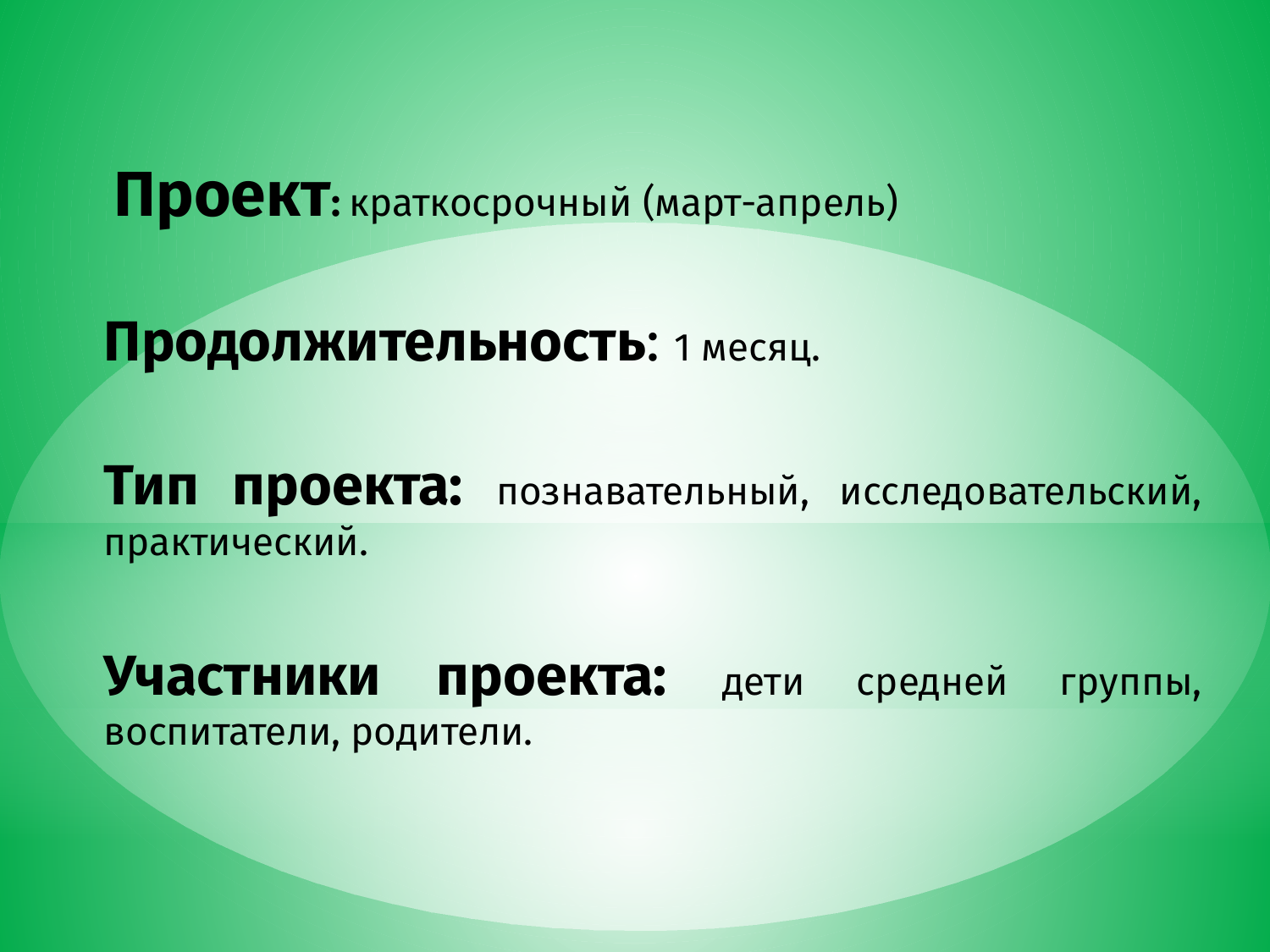

#
 Проект: краткосрочный (март-апрель)

Продолжительность: 1 месяц.

Тип проекта: познавательный, исследовательский, практический.

Участники проекта: дети средней группы, воспитатели, родители.